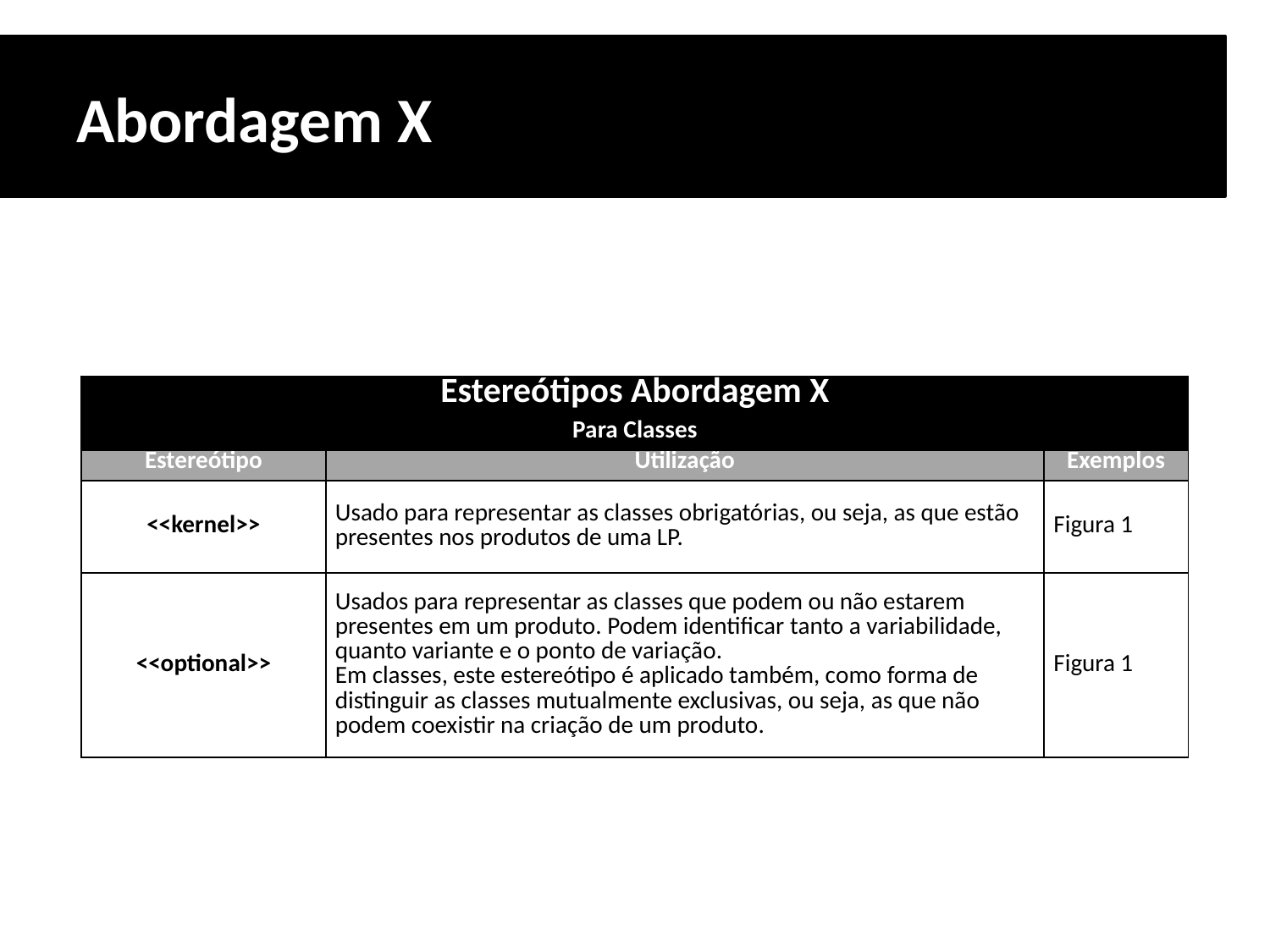

# Abordagem X
| Estereótipos Abordagem X |  |  |
| --- | --- | --- |
| Para Classes |  |  |
| Estereótipo | Utilização | Exemplos |
| <<kernel>> | Usado para representar as classes obrigatórias, ou seja, as que estão presentes nos produtos de uma LP. | Figura 1 |
| <<optional>> | Usados para representar as classes que podem ou não estarem presentes em um produto. Podem identificar tanto a variabilidade, quanto variante e o ponto de variação. Em classes, este estereótipo é aplicado também, como forma de distinguir as classes mutualmente exclusivas, ou seja, as que não podem coexistir na criação de um produto. | Figura 1 |